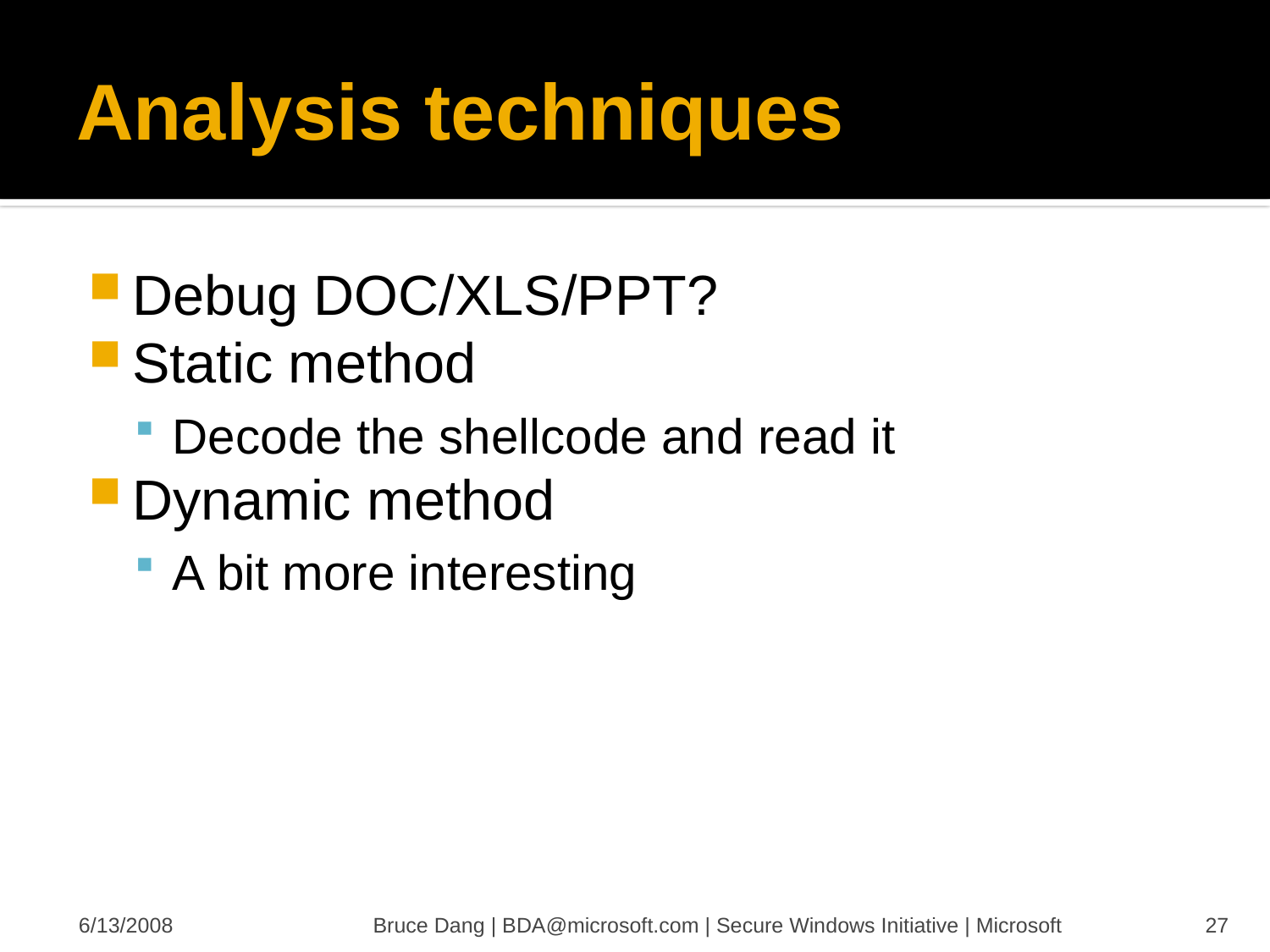

# Analysis techniques
Debug DOC/XLS/PPT?
Static method
Decode the shellcode and read it
Dynamic method
A bit more interesting
6/13/2008
Bruce Dang | BDA@microsoft.com | Secure Windows Initiative | Microsoft
27